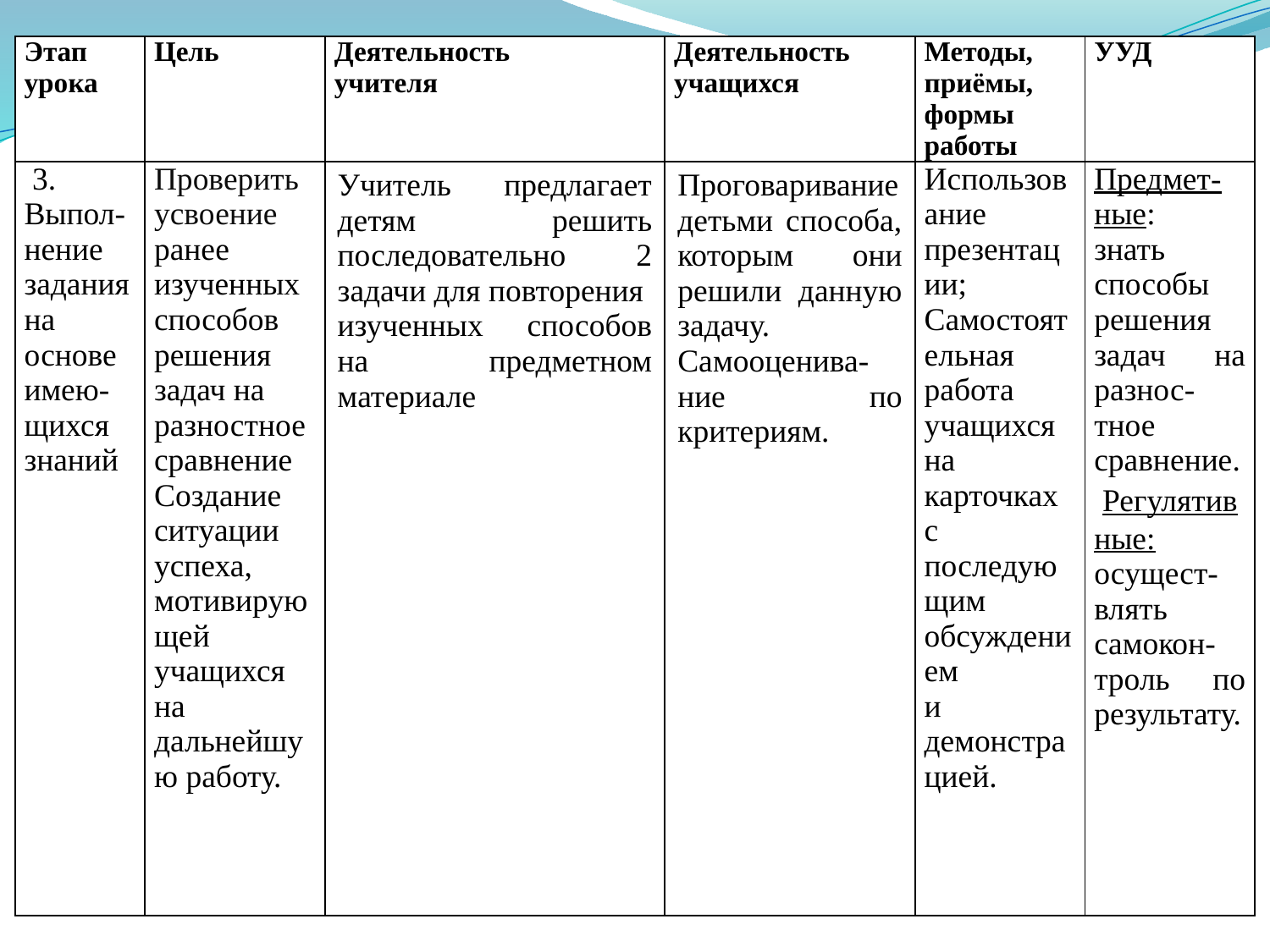

| Этап урока | Цель | Деятельность учителя | Деятельность учащихся | Методы, приёмы, формы работы | УУД |
| --- | --- | --- | --- | --- | --- |
| 3. Выпол-нение задания на основе имею-щихся знаний | Проверить усвоение ранее изученных способов решения задач на разностное сравнение Создание ситуации успеха, мотивирующей учащихся на дальнейшую работу. | Учитель предлагает детям решить последовательно 2 задачи для повторения изученных способов на предметном материале | Проговаривание детьми способа, которым они решили данную задачу. Самооценива-ние по критериям. | Использование презентации; Самостоятельная работа учащихся на карточках с последующим обсуждением и демонстрацией. | Предмет-ные: знать способы решения задач на разнос-тное сравнение.  Регулятивные: осущест-влять самокон- троль по результату. |